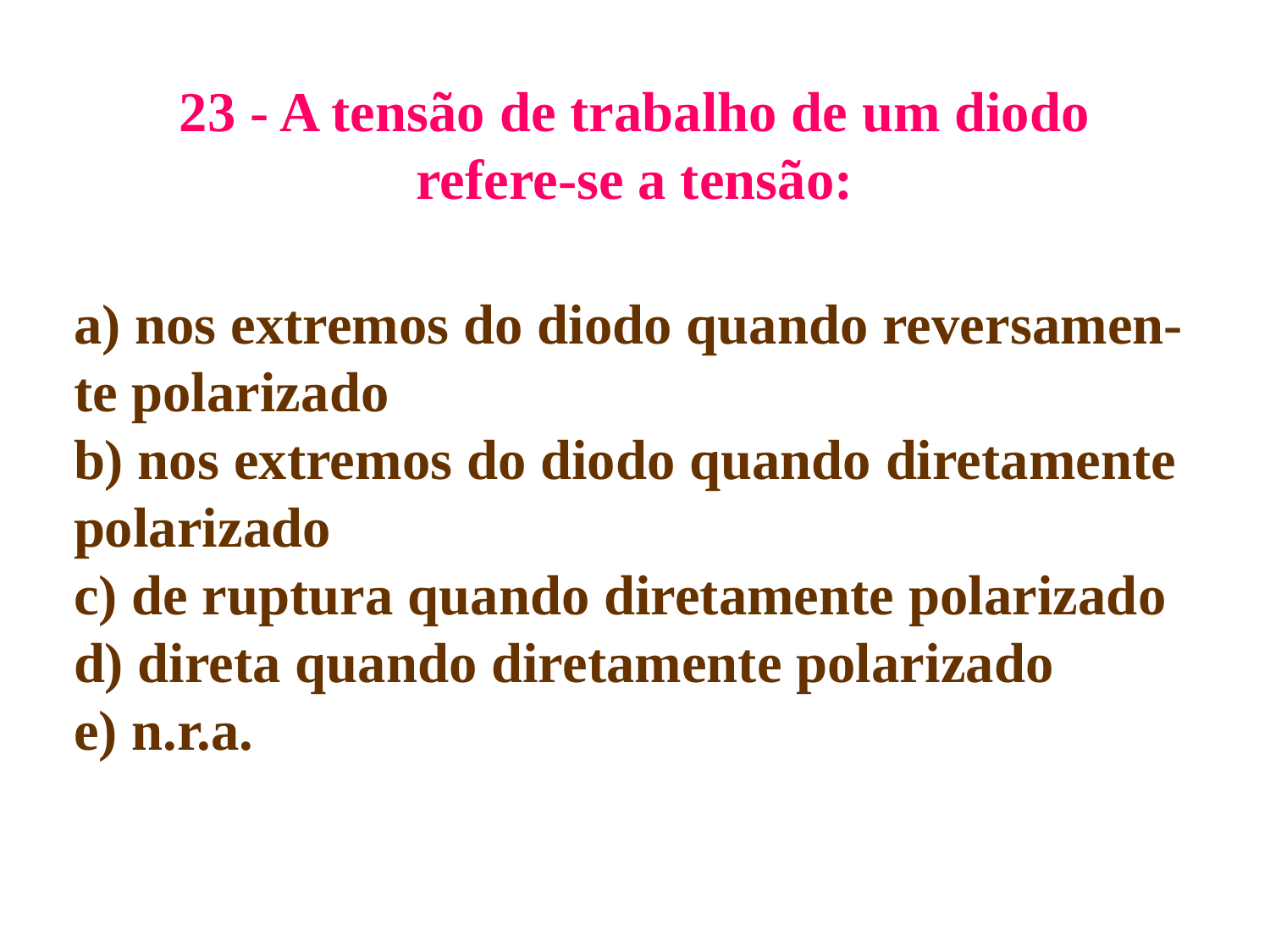

# 23 - A tensão de trabalho de um diodo refere-se a tensão:
a) nos extremos do diodo quando reversamen-
te polarizado
b) nos extremos do diodo quando diretamente
polarizado
c) de ruptura quando diretamente polarizado
d) direta quando diretamente polarizado
e) n.r.a.